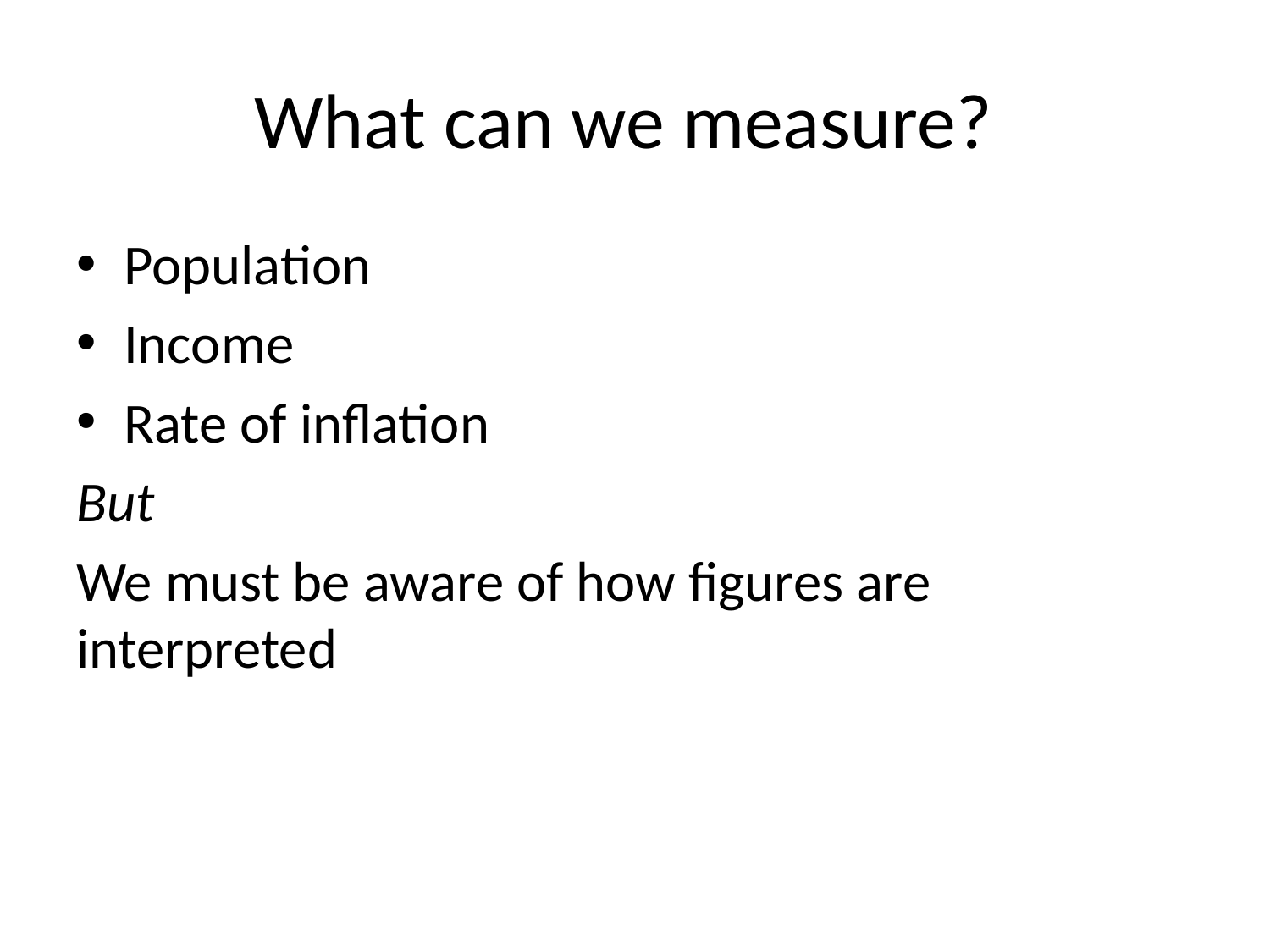

# What can we measure?
Population
Income
Rate of inflation
But
We must be aware of how figures are interpreted